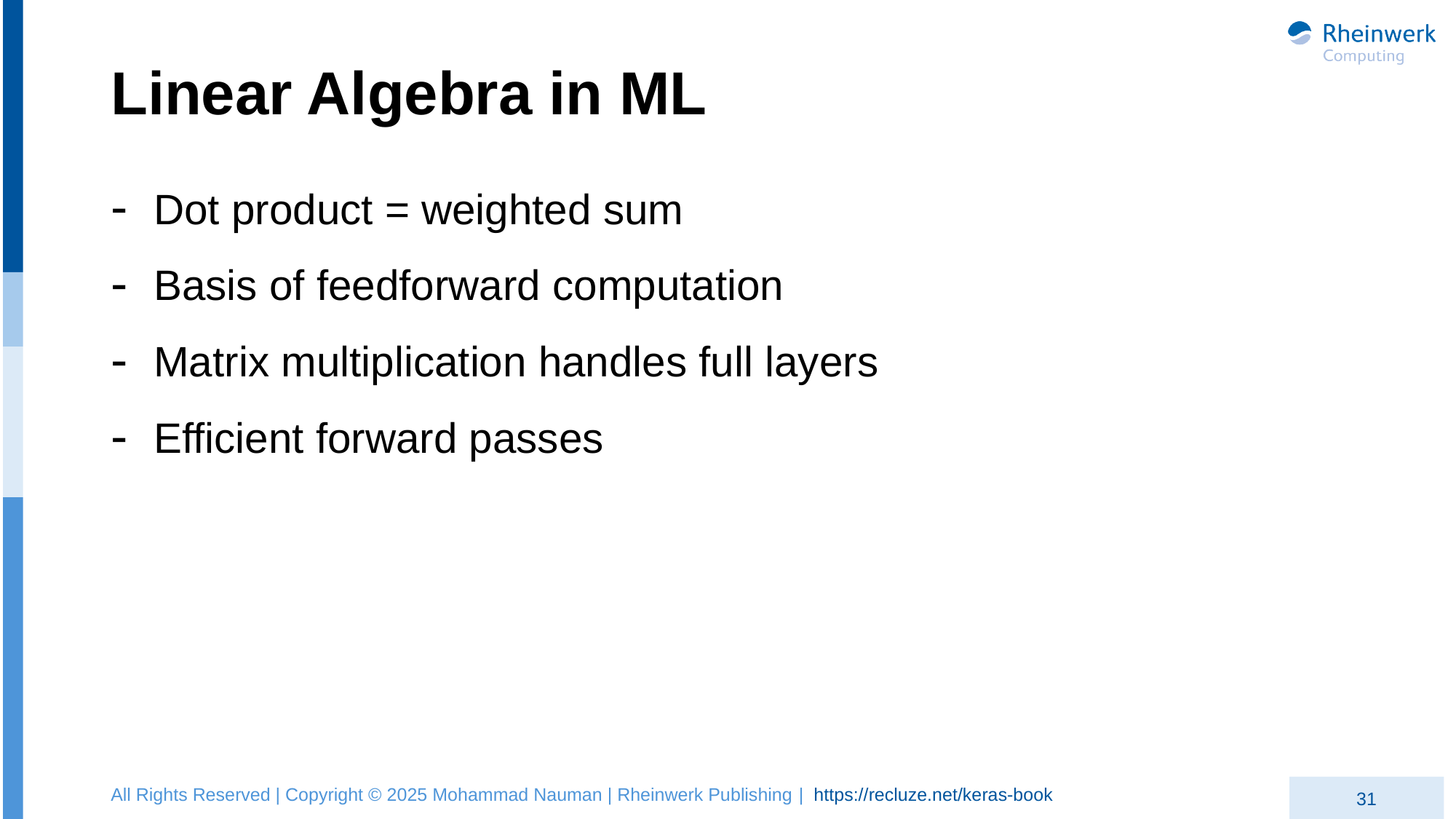

# Linear Algebra in ML
Dot product = weighted sum
Basis of feedforward computation
Matrix multiplication handles full layers
Efficient forward passes